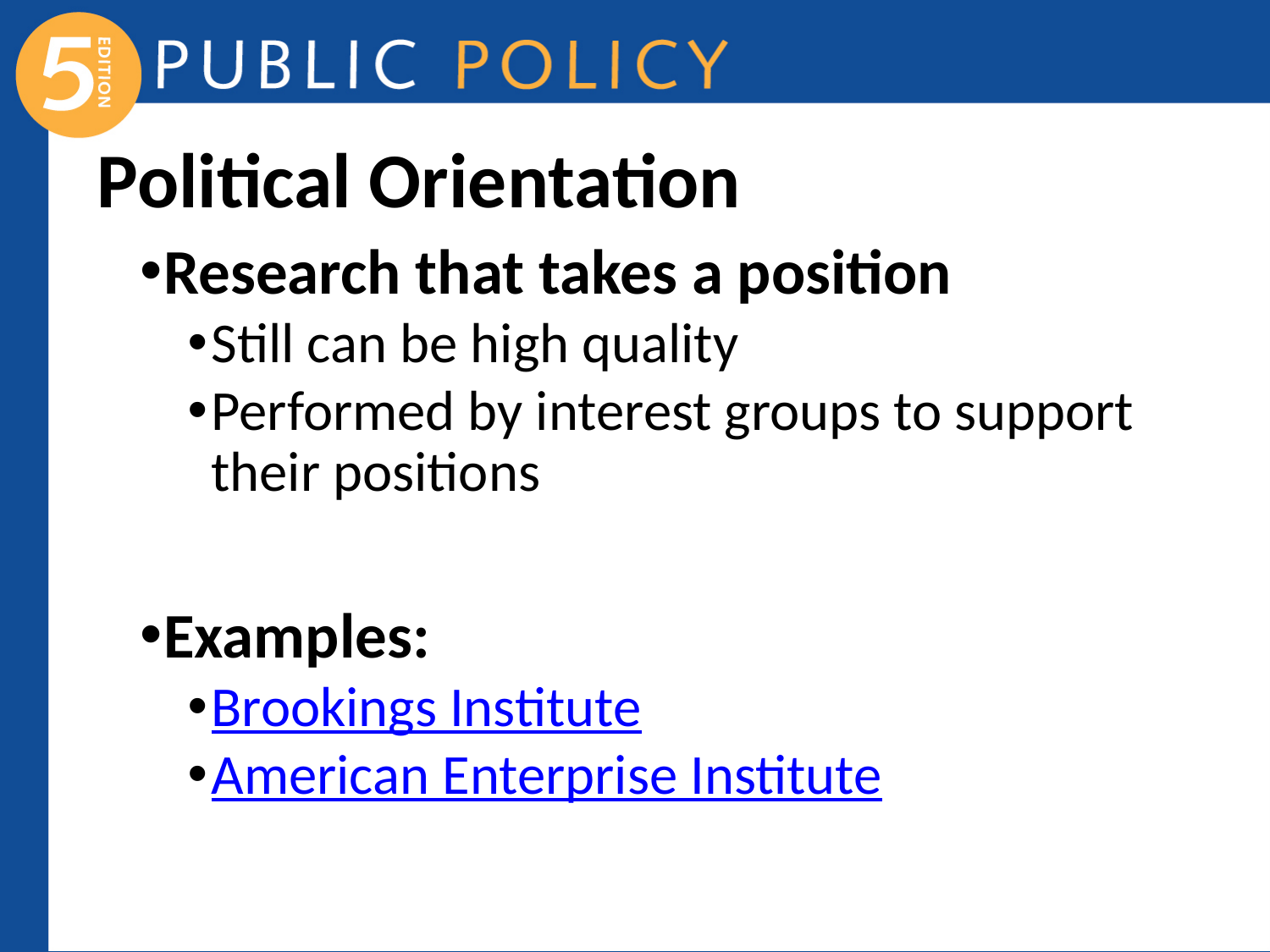

# Political Orientation
Research that takes a position
Still can be high quality
Performed by interest groups to support their positions

Examples:
Brookings Institute
American Enterprise Institute